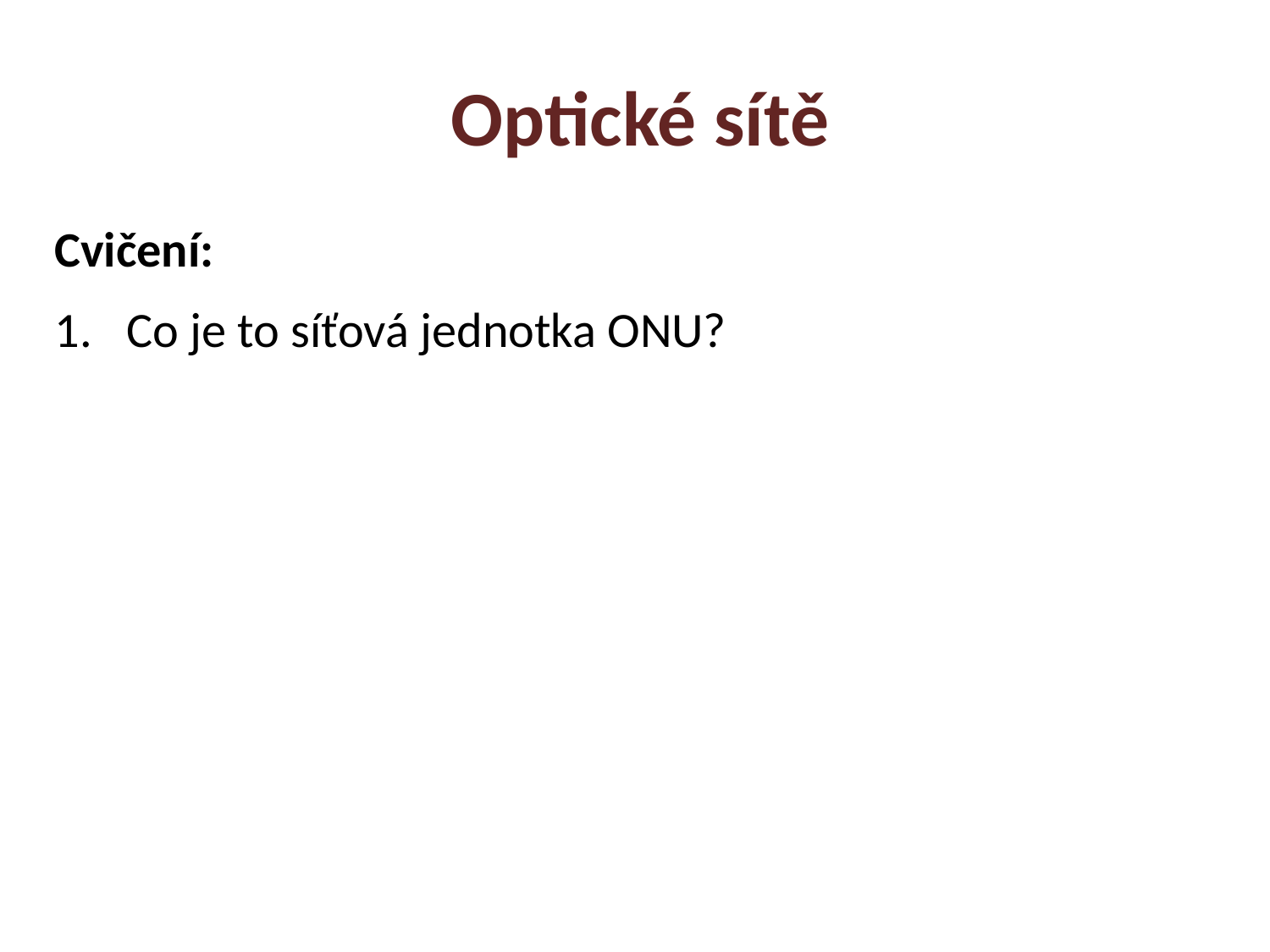

Optické sítě
Cvičení:
Co je to síťová jednotka ONU?